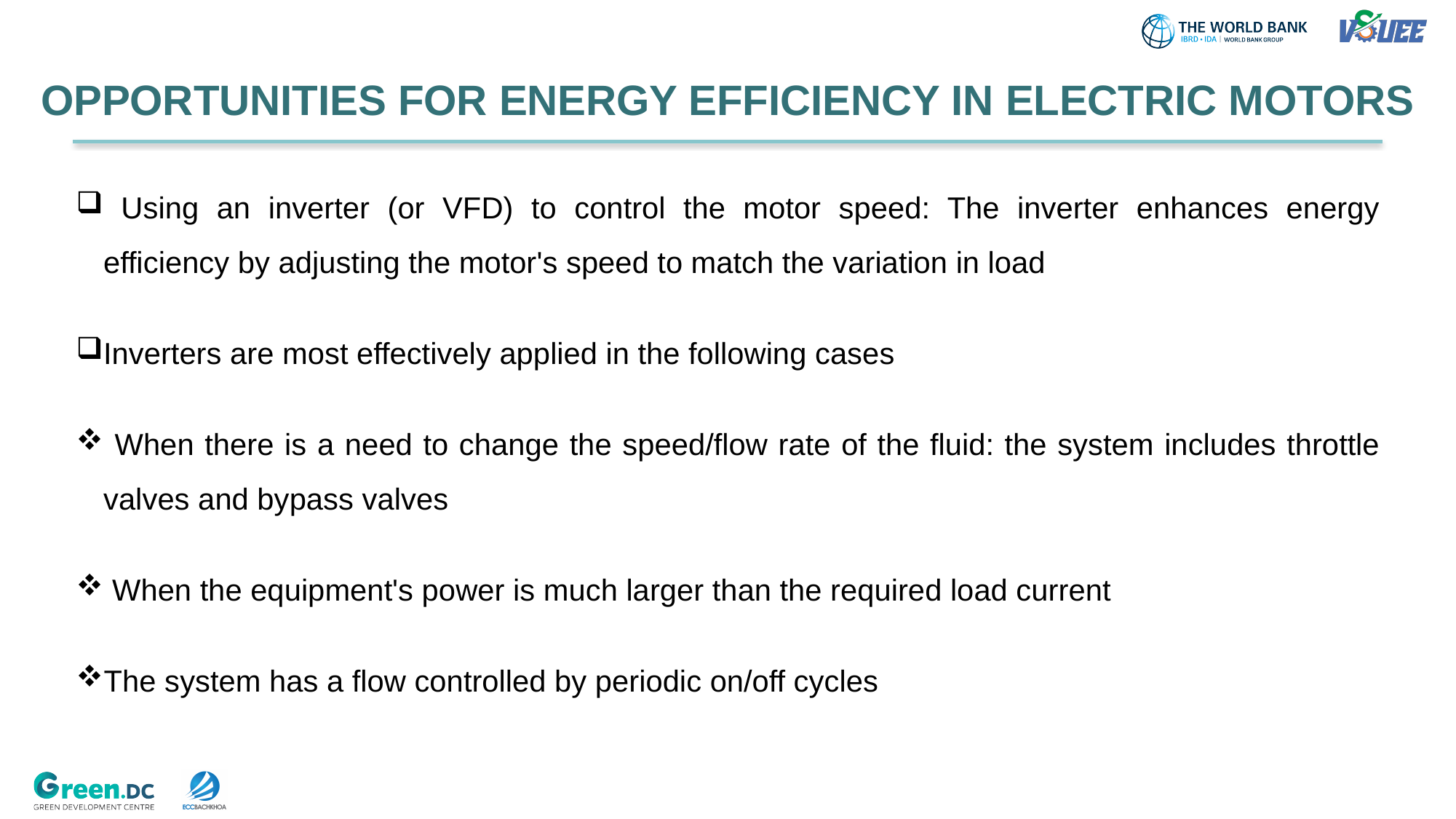

# OPPORTUNITIES FOR ENERGY EFFICIENCY IN ELECTRIC MOTORS
 Using an inverter (or VFD) to control the motor speed: The inverter enhances energy efficiency by adjusting the motor's speed to match the variation in load
Inverters are most effectively applied in the following cases
 When there is a need to change the speed/flow rate of the fluid: the system includes throttle valves and bypass valves
 When the equipment's power is much larger than the required load current
The system has a flow controlled by periodic on/off cycles